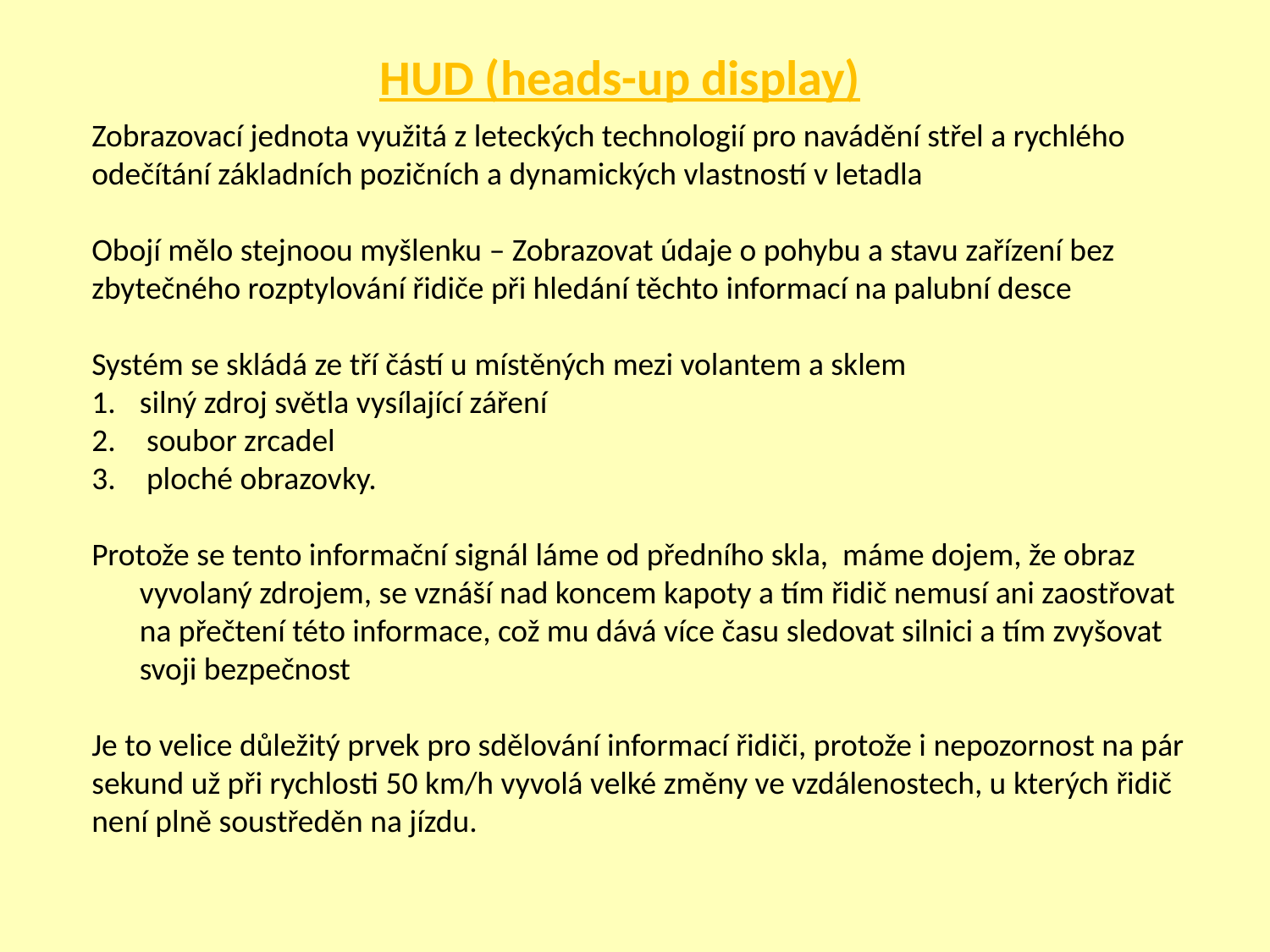

HUD (heads-up display)
Zobrazovací jednota využitá z leteckých technologií pro navádění střel a rychlého odečítání základních pozičních a dynamických vlastností v letadla

Obojí mělo stejnoou myšlenku – Zobrazovat údaje o pohybu a stavu zařízení bez zbytečného rozptylování řidiče při hledání těchto informací na palubní desce

Systém se skládá ze tří částí u místěných mezi volantem a sklem
silný zdroj světla vysílající záření
 soubor zrcadel
 ploché obrazovky.

Protože se tento informační signál láme od předního skla,  máme dojem, že obraz vyvolaný zdrojem, se vznáší nad koncem kapoty a tím řidič nemusí ani zaostřovat na přečtení této informace, což mu dává více času sledovat silnici a tím zvyšovat svoji bezpečnost

Je to velice důležitý prvek pro sdělování informací řidiči, protože i nepozornost na pár sekund už při rychlosti 50 km/h vyvolá velké změny ve vzdálenostech, u kterých řidič není plně soustředěn na jízdu.